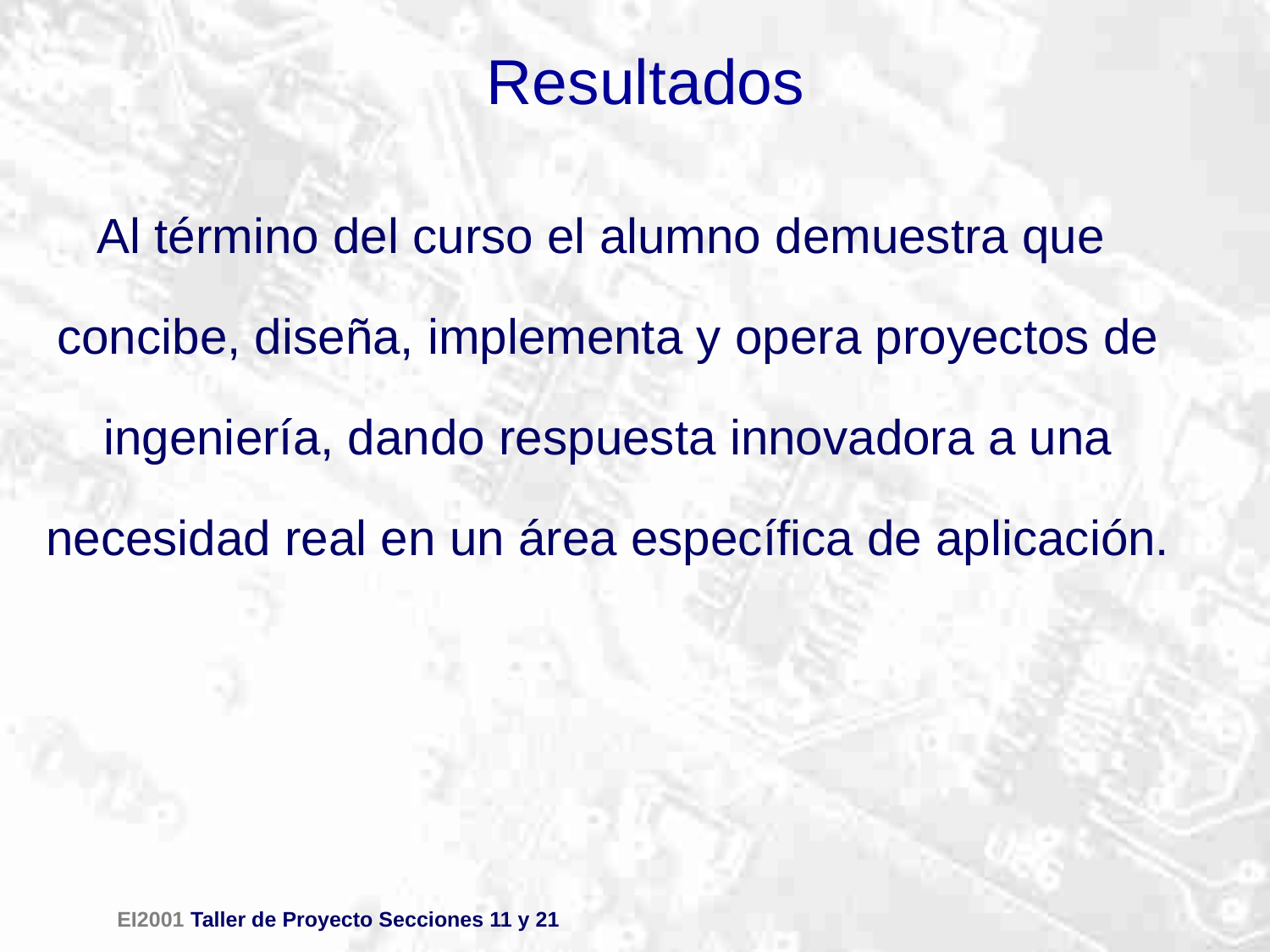

# Resultados
Al término del curso el alumno demuestra que  concibe, diseña, implementa y opera proyectos de ingeniería, dando respuesta innovadora a una necesidad real en un área específica de aplicación.
EI2001 Taller de Proyecto Secciones 11 y 21